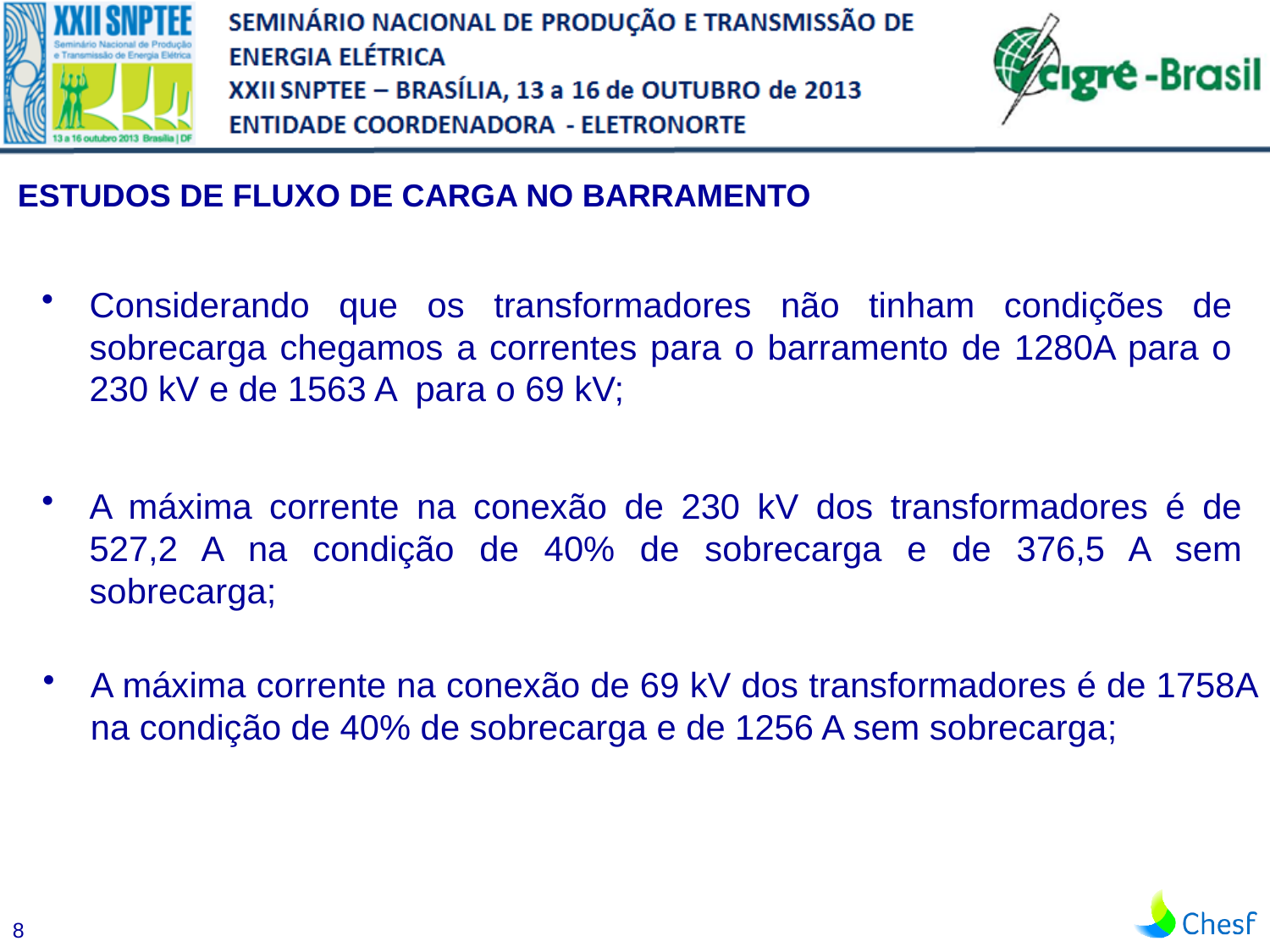

| Estudos de fluxo de carga no barramento |
| --- |
Considerando que os transformadores não tinham condições de sobrecarga chegamos a correntes para o barramento de 1280A para o 230 kV e de 1563 A  para o 69 kV;
A máxima corrente na conexão de 230 kV dos transformadores é de 527,2 A na condição de 40% de sobrecarga e de 376,5 A sem sobrecarga;
A máxima corrente na conexão de 69 kV dos transformadores é de 1758A na condição de 40% de sobrecarga e de 1256 A sem sobrecarga;
8